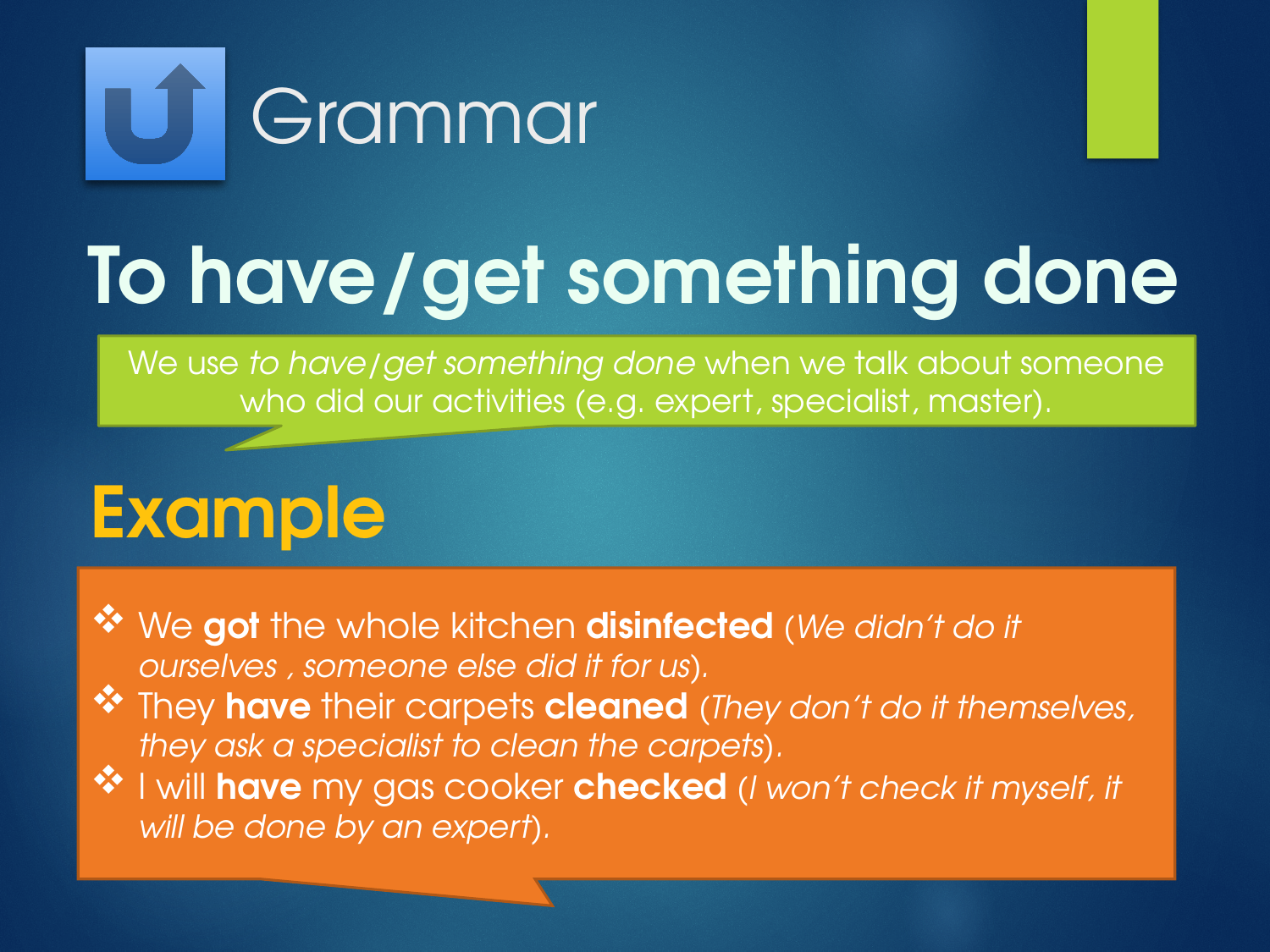

# Grammar
To have/get something done
We use to have/get something done when we talk about someone who did our activities (e.g. expert, specialist, master).
Example
We got the whole kitchen disinfected (We didn’t do it ourselves , someone else did it for us).
They have their carpets cleaned (They don’t do it themselves, they ask a specialist to clean the carpets).
I will have my gas cooker checked (I won’t check it myself, it will be done by an expert).